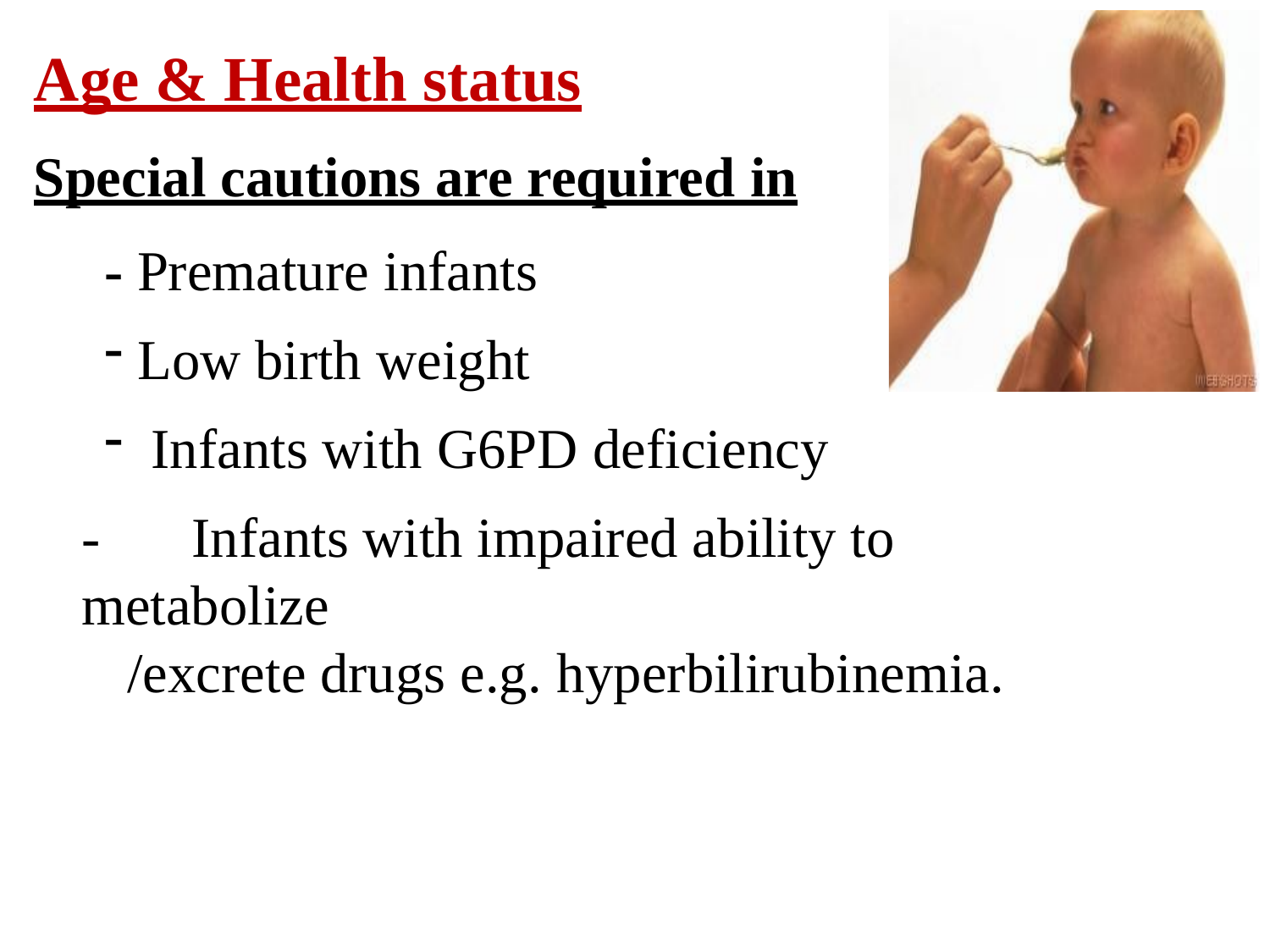

# Age & Health status
Special cautions are required in
- Premature infants
Low birth weight
Infants with G6PD deficiency
-	Infants with impaired ability to metabolize
/excrete drugs e.g. hyperbilirubinemia.